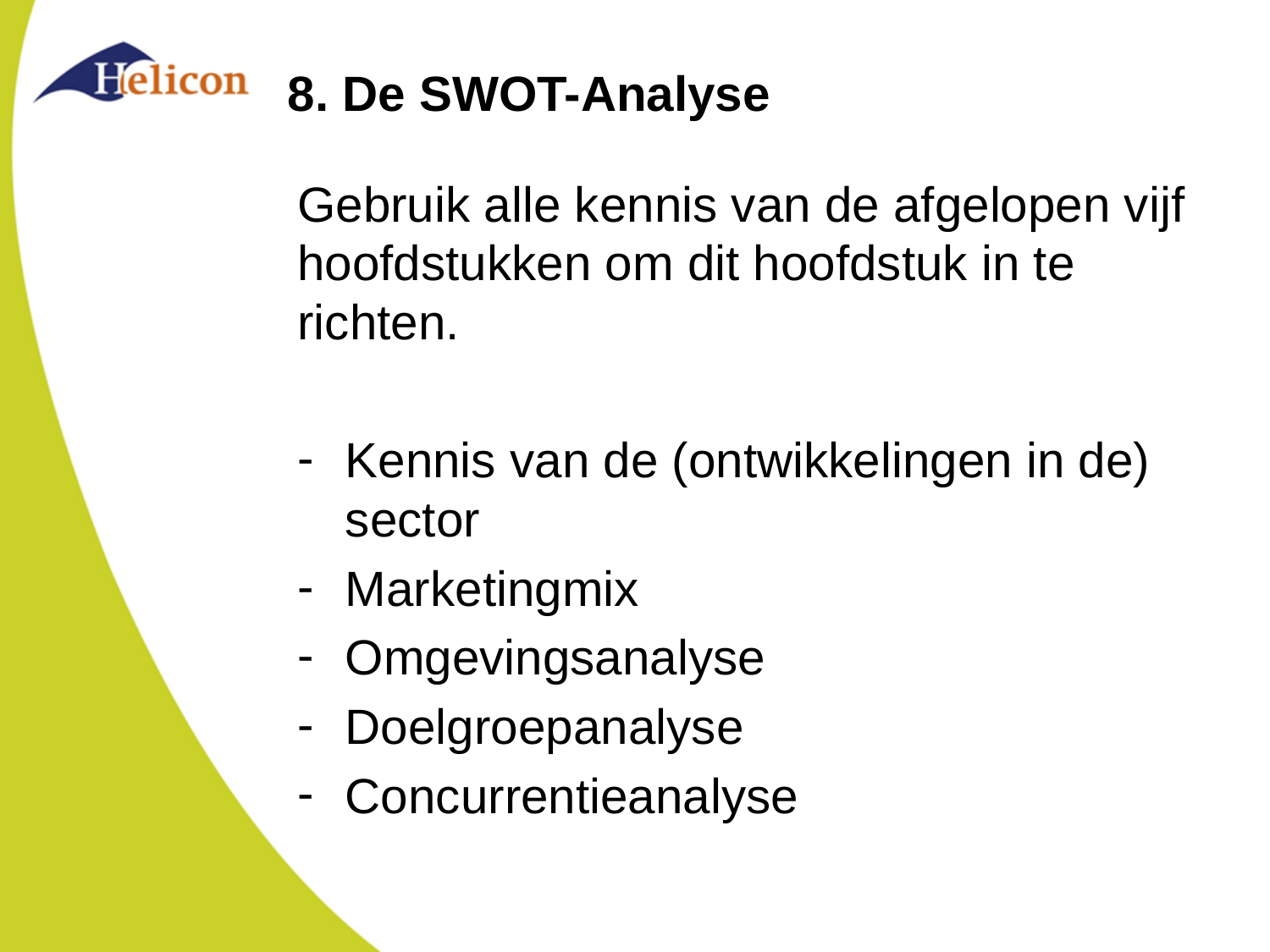

# 8. De SWOT-Analyse
Gebruik alle kennis van de afgelopen vijf hoofdstukken om dit hoofdstuk in te richten.

Kennis van de (ontwikkelingen in de) sector
Marketingmix
Omgevingsanalyse
Doelgroepanalyse
Concurrentieanalyse